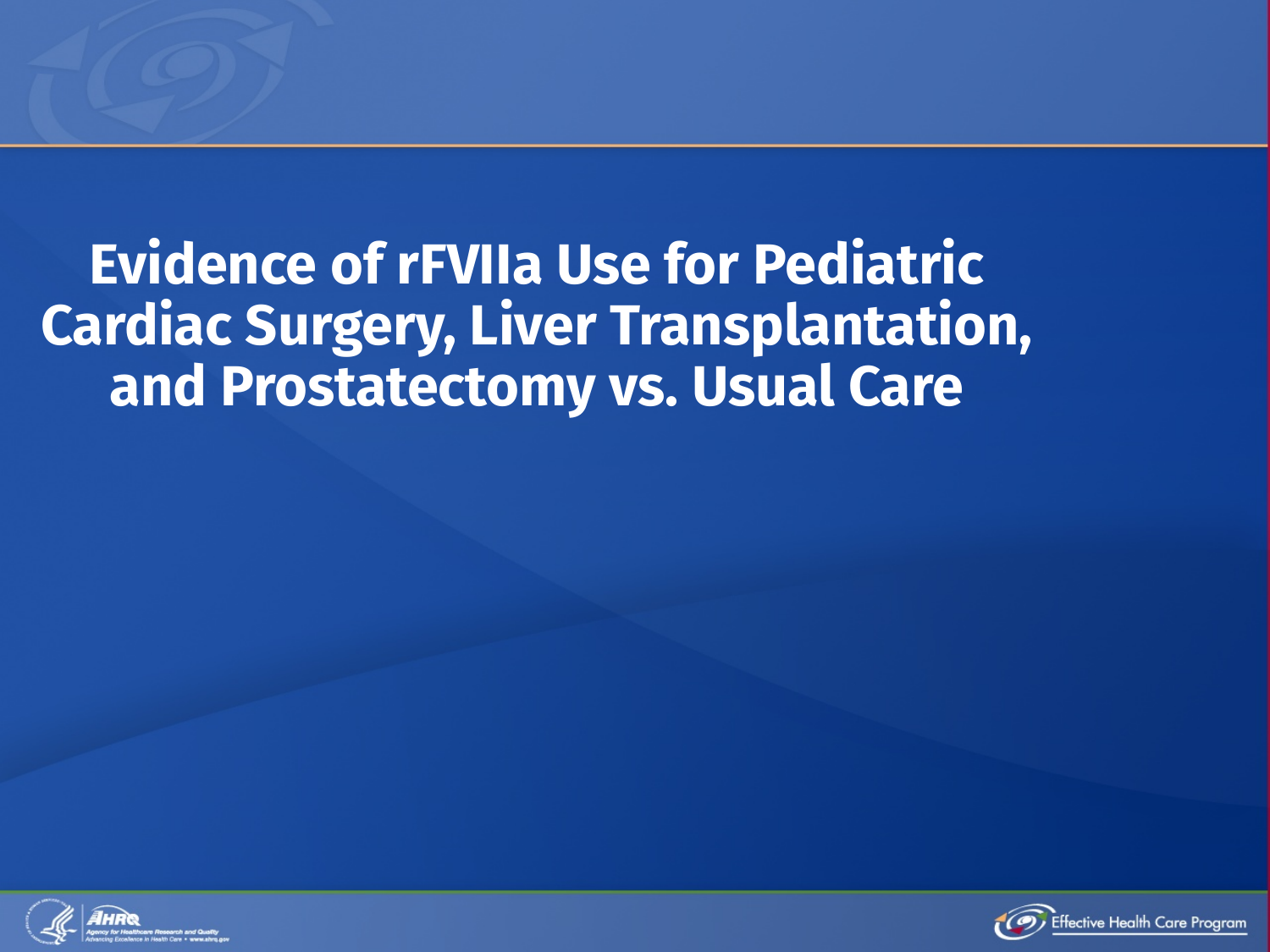

Evidence of rFVIIa Use for Pediatric Cardiac Surgery, Liver Transplantation, and Prostatectomy vs. Usual Care